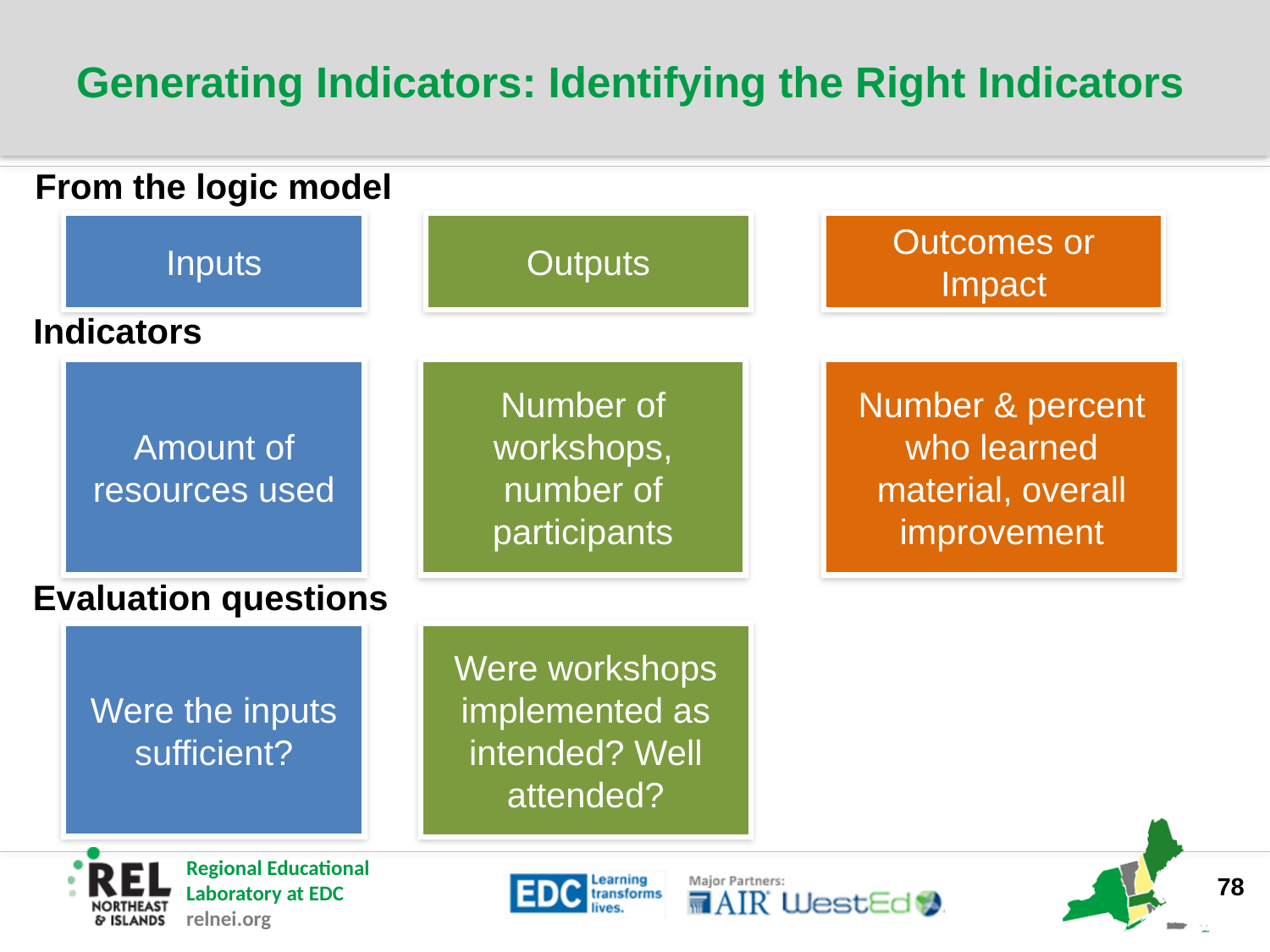

# Generating Indicators: Identifying the Right Indicators
From the logic model
Inputs
Outputs
Outcomes or Impact
.

Indicators
Amount of resources used
Number of workshops,
number of participants
Number & percent who learned material, overall improvement
Evaluation questions
Were the inputs sufficient?
Were workshops implemented as intended? Well attended?
78